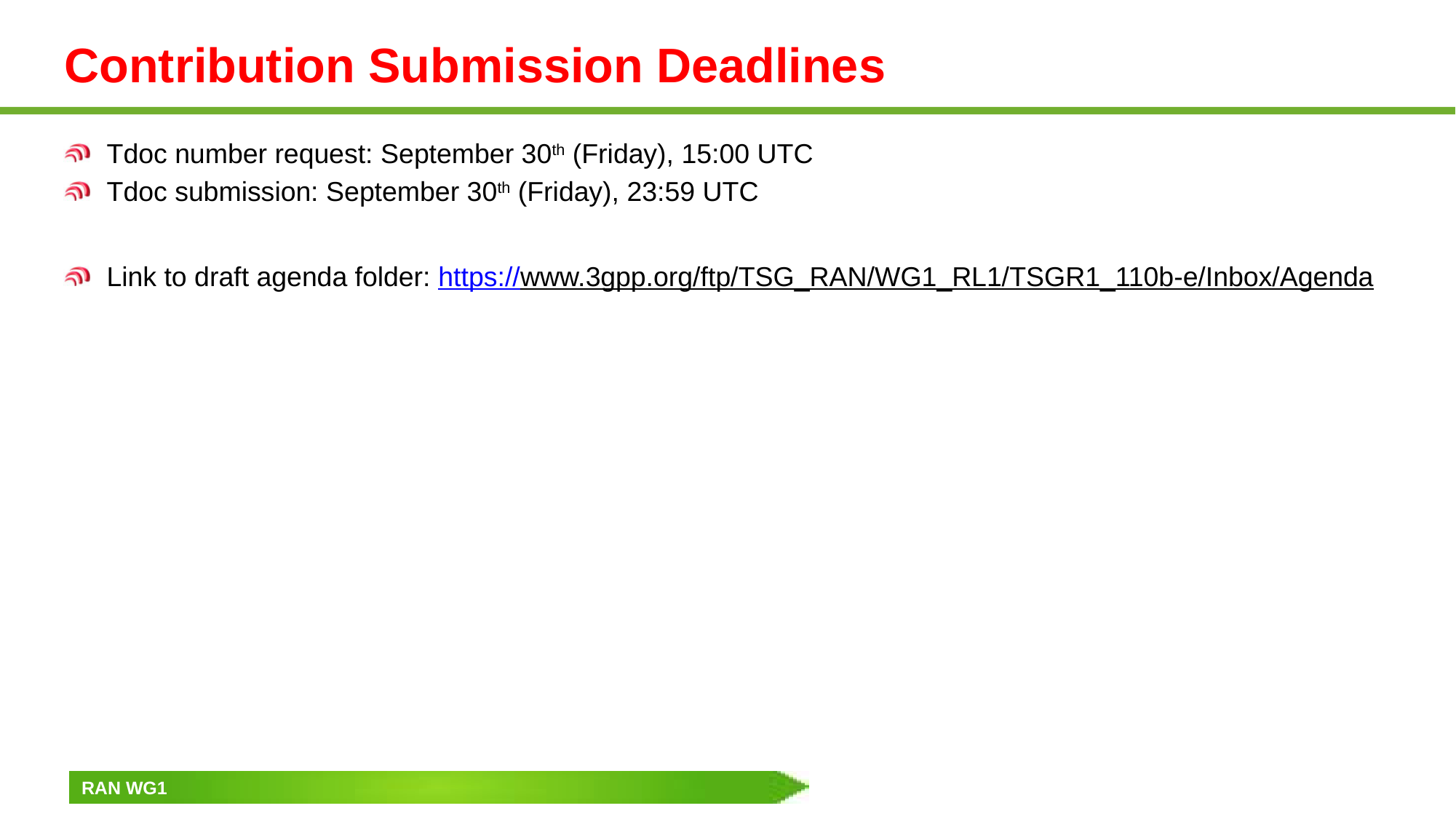

# Contribution Submission Deadlines
Tdoc number request: September 30th (Friday), 15:00 UTC
Tdoc submission: September 30th (Friday), 23:59 UTC

Link to draft agenda folder: https://www.3gpp.org/ftp/TSG_RAN/WG1_RL1/TSGR1_110b-e/Inbox/Agenda